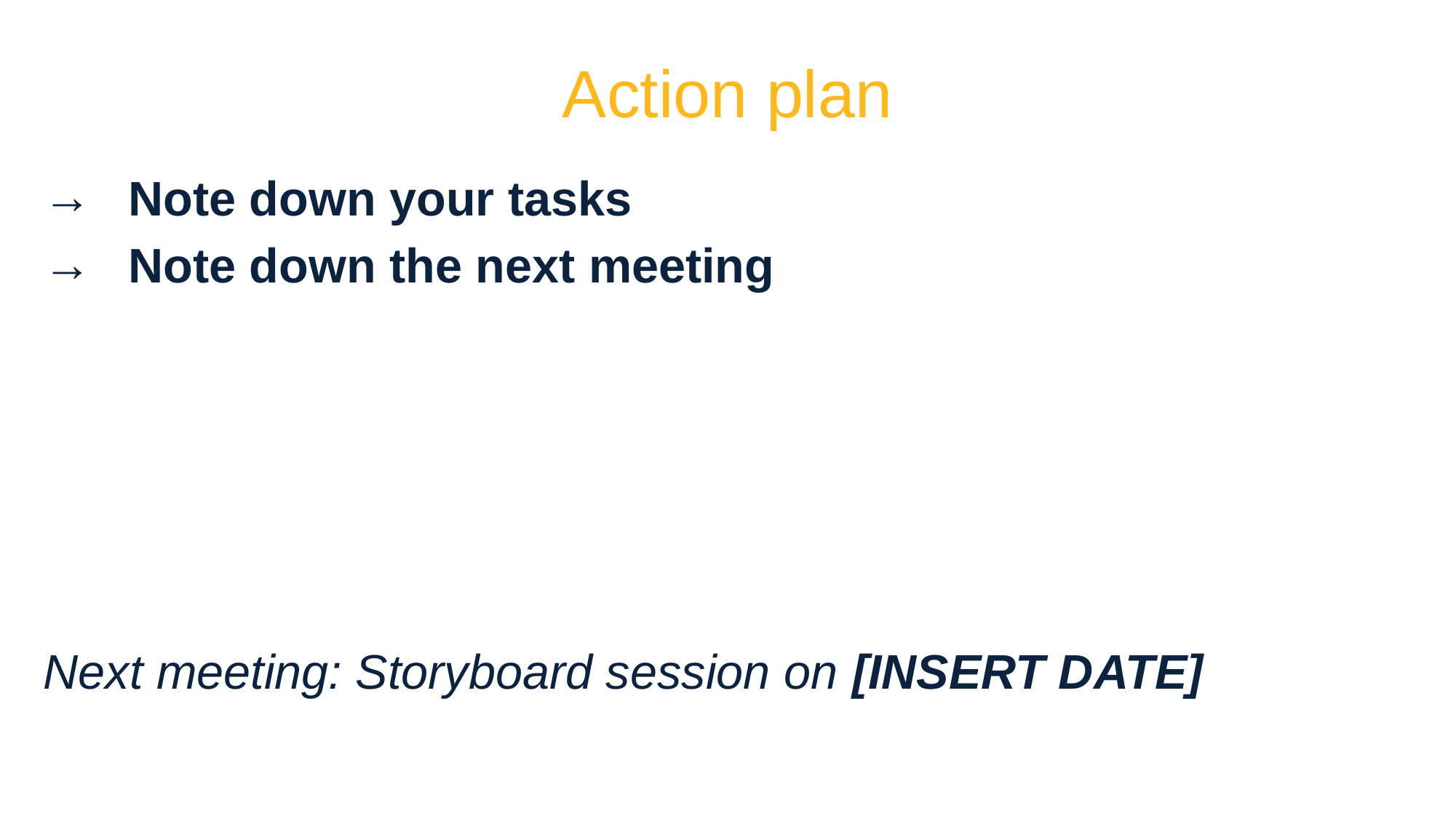

# Action plan
Note down your tasks
Note down the next meeting

Next meeting: Storyboard session on [INSERT DATE]